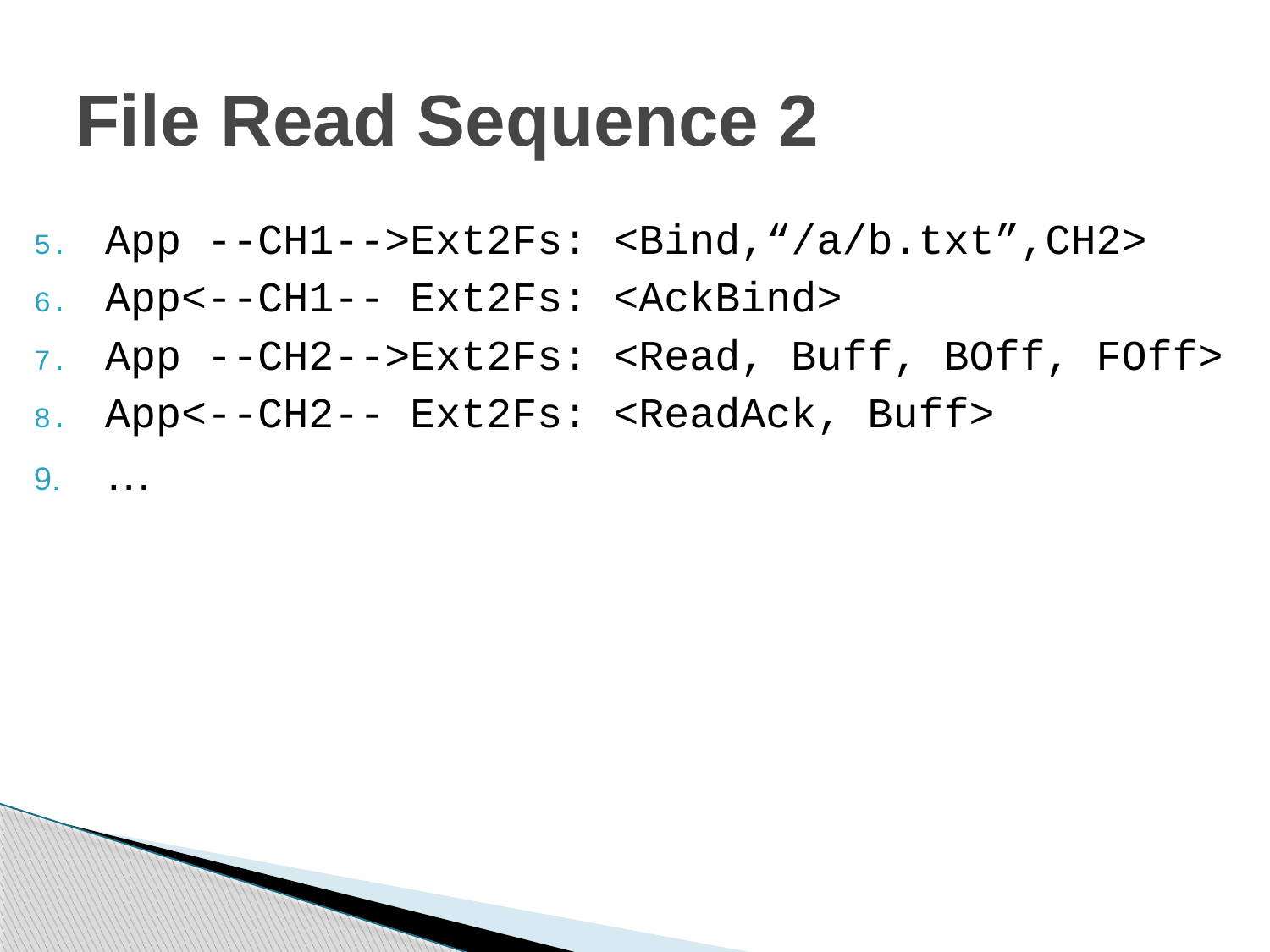

# File Read Sequence 2
App --CH1-->Ext2Fs: <Bind,“/a/b.txt”,CH2>
App<--CH1-- Ext2Fs: <AckBind>
App --CH2-->Ext2Fs: <Read, Buff, BOff, FOff>
App<--CH2-- Ext2Fs: <ReadAck, Buff>
…